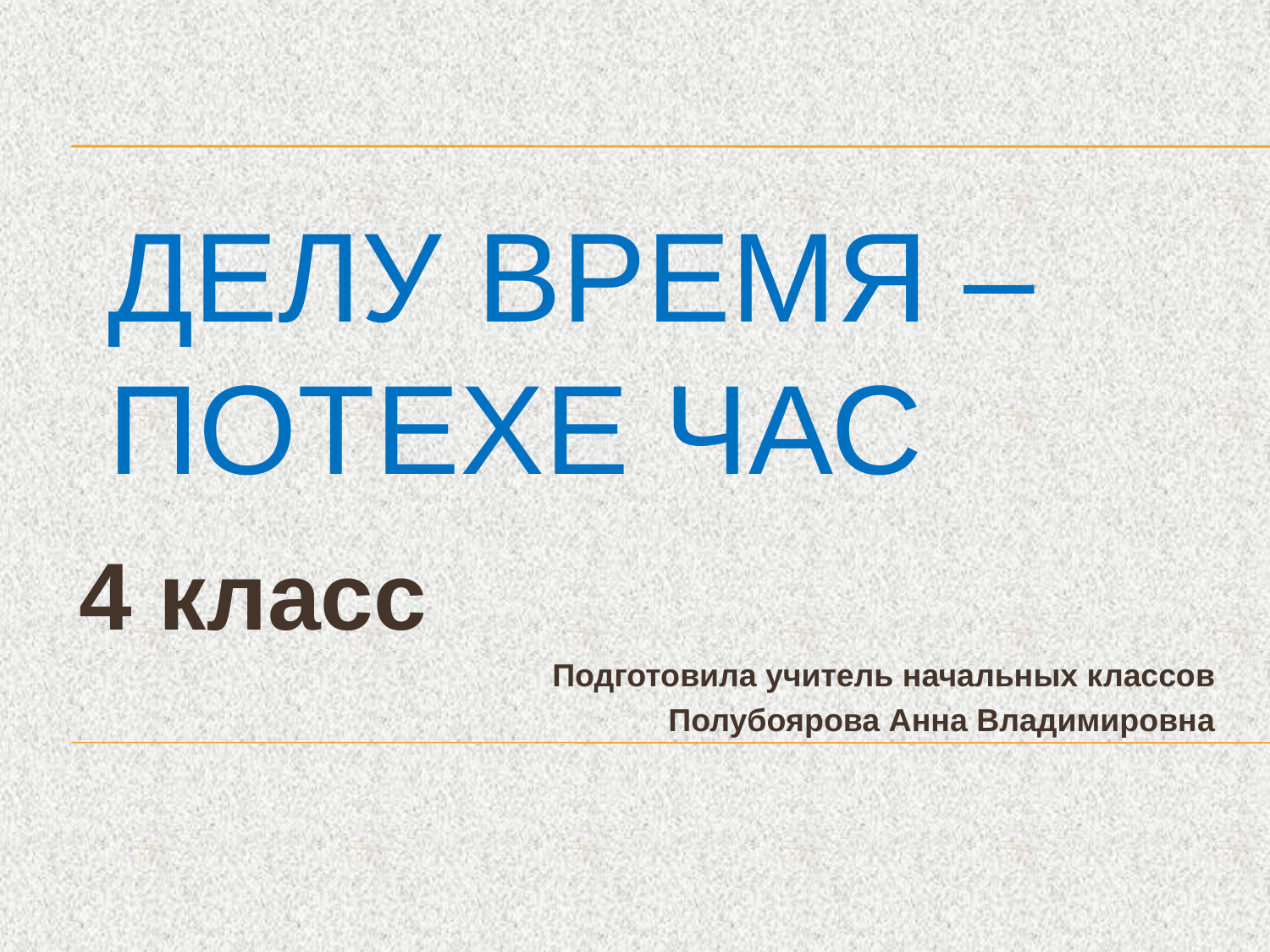

# Делу время – потехе час
 4 класс
Подготовила учитель начальных классов
Полубоярова Анна Владимировна